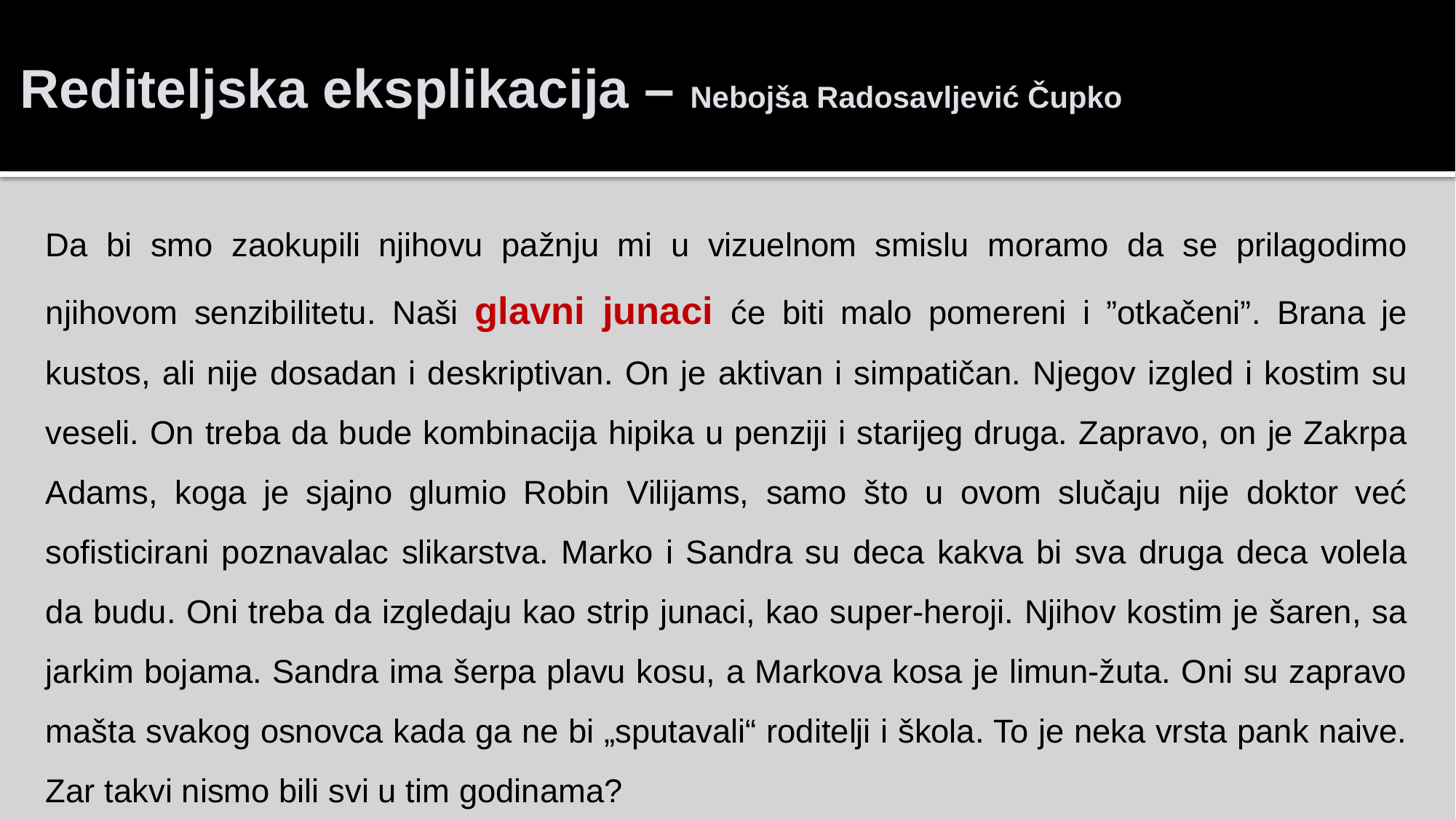

Rediteljska eksplikacija – Nebojša Radosavljević Čupko

Da bi smo zaokupili njihovu pažnju mi u vizuelnom smislu moramo da se prilagodimo njihovom senzibilitetu. Naši glavni junaci će biti malo pomereni i ”otkačeni”. Brana je kustos, ali nije dosadan i deskriptivan. On je aktivan i simpatičan. Njegov izgled i kostim su veseli. On treba da bude kombinacija hipika u penziji i starijeg druga. Zapravo, on je Zakrpa Adams, koga je sjajno glumio Robin Vilijams, samo što u ovom slučaju nije doktor već sofisticirani poznavalac slikarstva. Marko i Sandra su deca kakva bi sva druga deca volela da budu. Oni treba da izgledaju kao strip junaci, kao super-heroji. Njihov kostim je šaren, sa jarkim bojama. Sandra ima šerpa plavu kosu, a Markova kosa je limun-žuta. Oni su zapravo mašta svakog osnovca kada ga ne bi „sputavali“ roditelji i škola. To je neka vrsta pank naive. Zar takvi nismo bili svi u tim godinama?